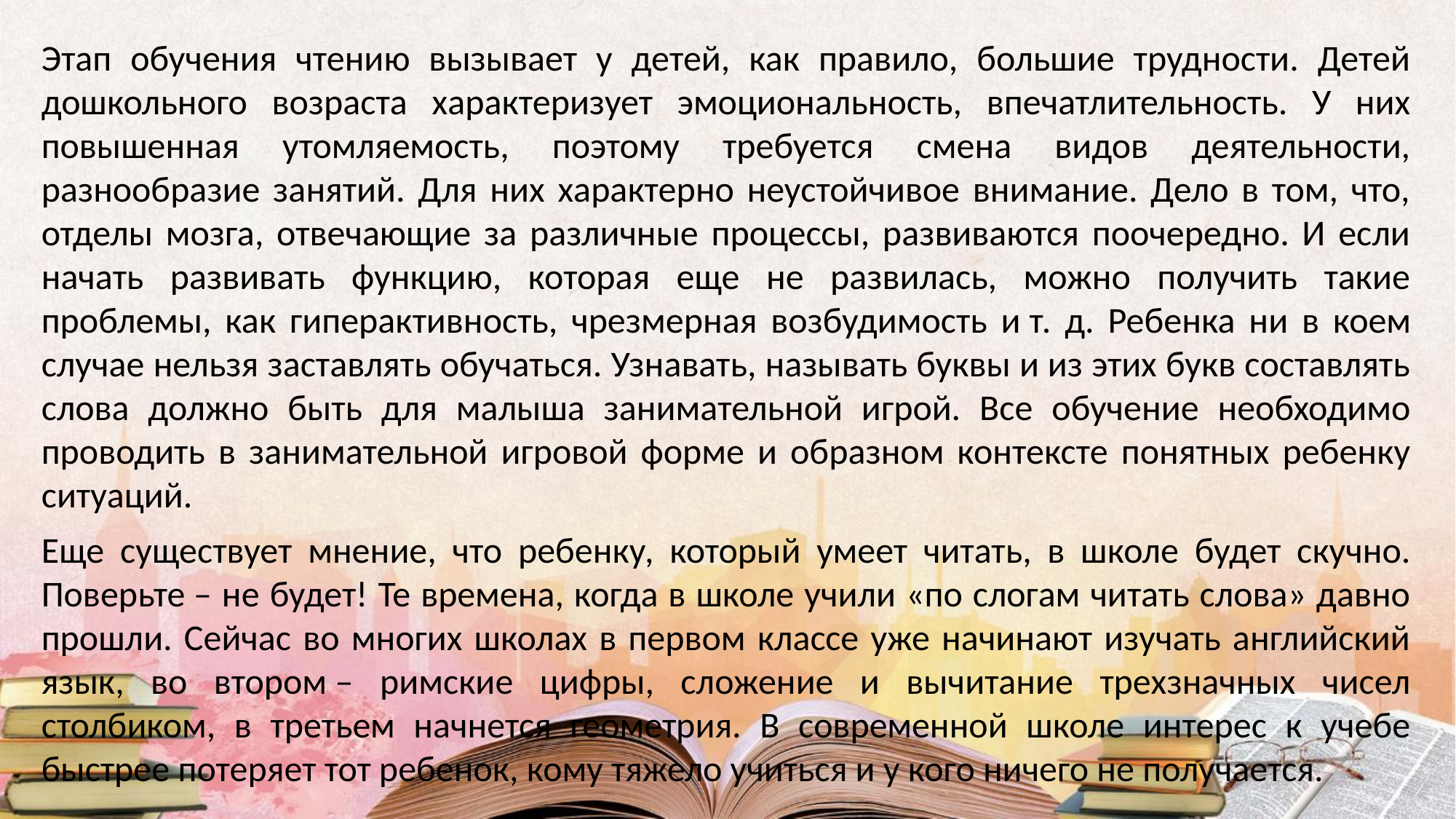

Этап обучения чтению вызывает у детей, как правило, большие трудности. Детей дошкольного возраста характеризует эмоциональность, впечатлительность. У них повышенная утомляемость, поэтому требуется смена видов деятельности, разнообразие занятий. Для них характерно неустойчивое внимание. Дело в том, что, отделы мозга, отвечающие за различные процессы, развиваются поочередно. И если начать развивать функцию, которая еще не развилась, можно получить такие проблемы, как гиперактивность, чрезмерная возбудимость и т. д. Ребенка ни в коем случае нельзя заставлять обучаться. Узнавать, называть буквы и из этих букв составлять слова должно быть для малыша занимательной игрой. Все обучение необходимо проводить в занимательной игровой форме и образном контексте понятных ребенку ситуаций.
Еще существует мнение, что ребенку, который умеет читать, в школе будет скучно. Поверьте – не будет! Те времена, когда в школе учили «по слогам читать слова» давно прошли. Сейчас во многих школах в первом классе уже начинают изучать английский язык, во втором – римские цифры, сложение и вычитание трехзначных чисел столбиком, в третьем начнется геометрия. В современной школе интерес к учебе быстрее потеряет тот ребенок, кому тяжело учиться и у кого ничего не получается.